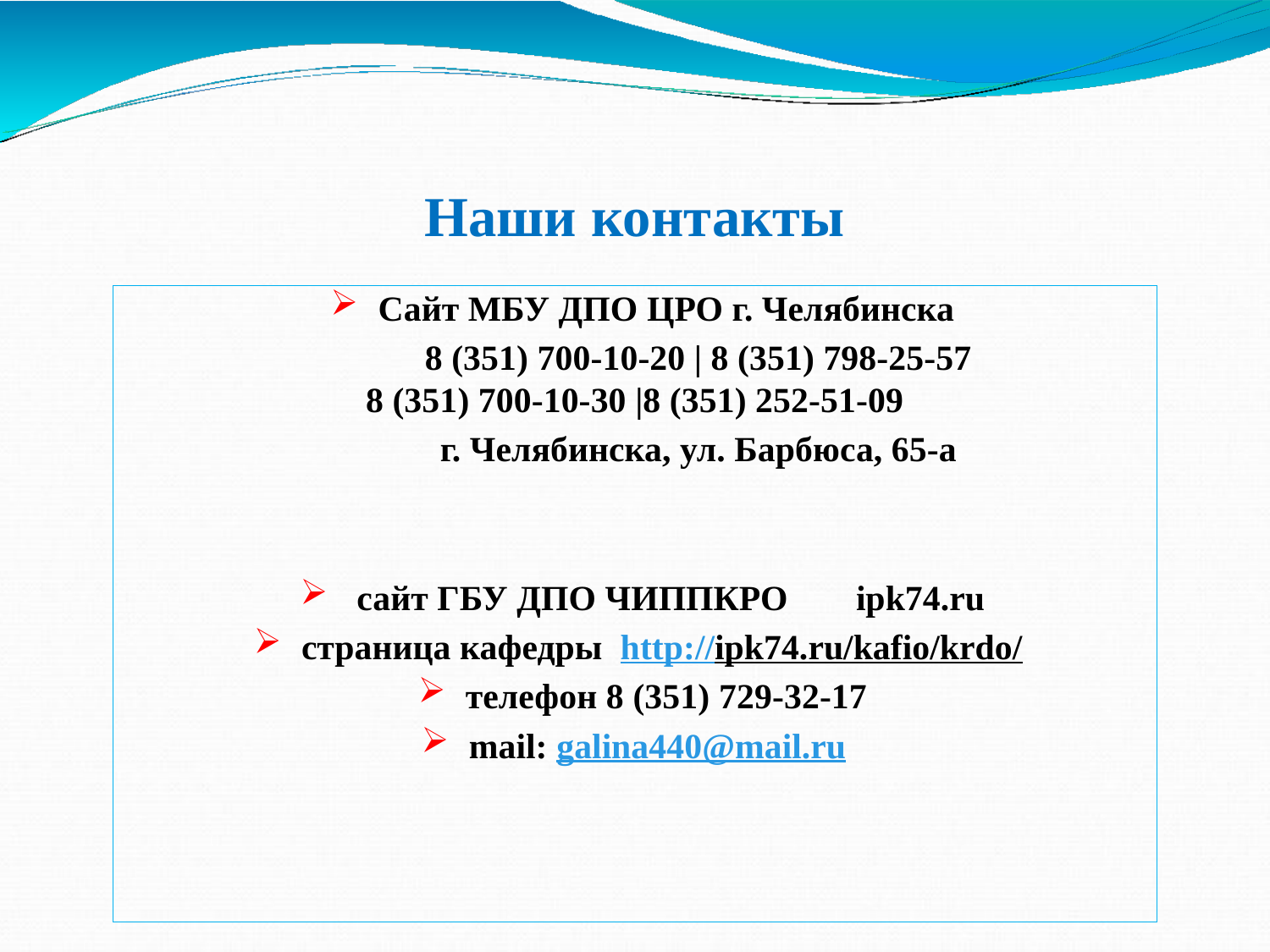

# Наши контакты
Сайт МБУ ДПО ЦРО г. Челябинска
	8 (351) 700-10-20 | 8 (351) 798-25-57
8 (351) 700-10-30 |8 (351) 252-51-09
	г. Челябинска, ул. Барбюса, 65-а

 сайт ГБУ ДПО ЧИППКРО 	ipk74.ru
страница кафедры  http://ipk74.ru/kafio/krdo/
телефон 8 (351) 729-32-17
mail: galina440@mail.ru